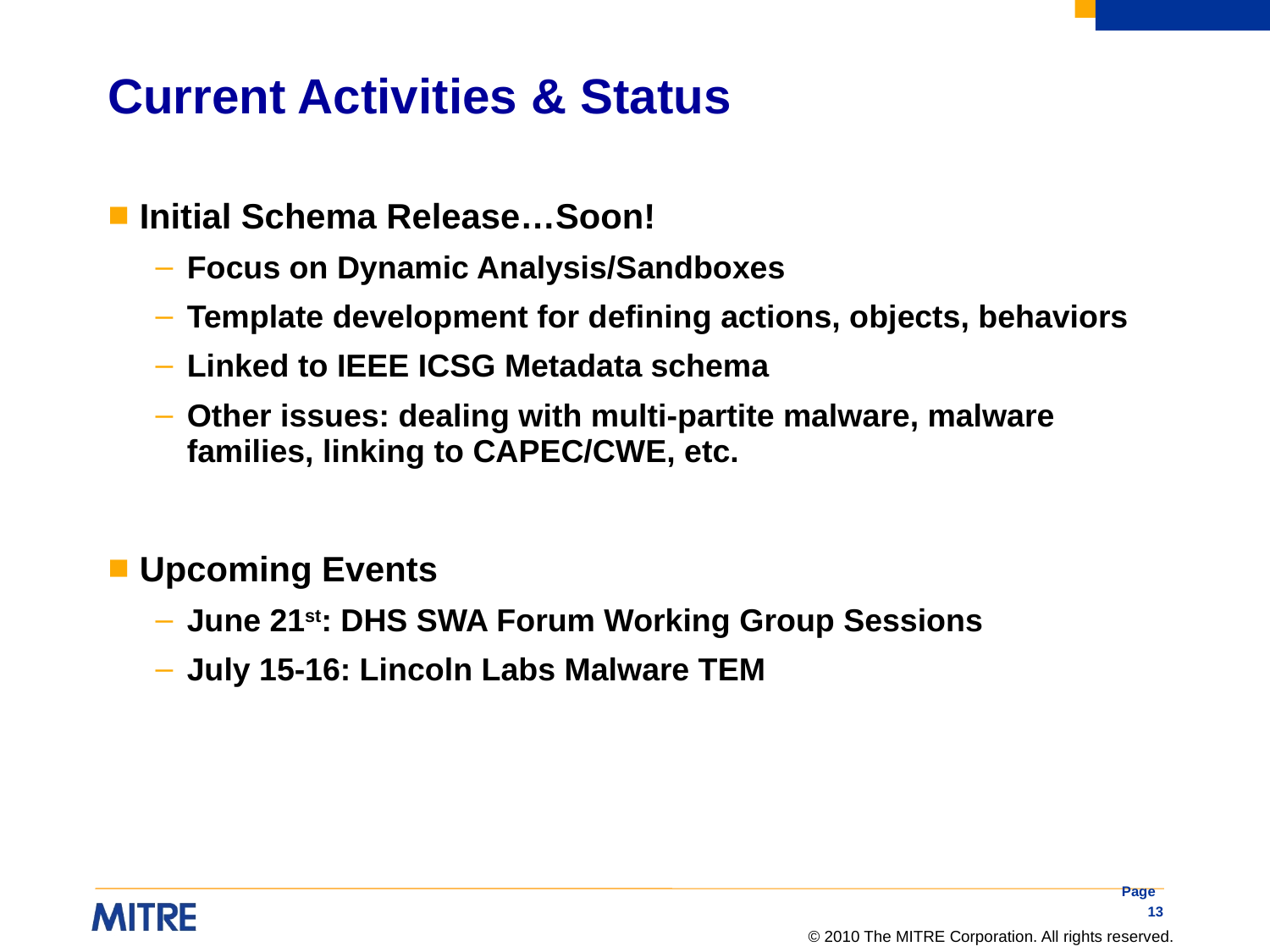

# Current Activities & Status

Initial Schema Release…Soon!
Focus on Dynamic Analysis/Sandboxes
Template development for defining actions, objects, behaviors
Linked to IEEE ICSG Metadata schema
Other issues: dealing with multi-partite malware, malware families, linking to CAPEC/CWE, etc.

Upcoming Events
June 21st: DHS SWA Forum Working Group Sessions
July 15-16: Lincoln Labs Malware TEM

Page  13